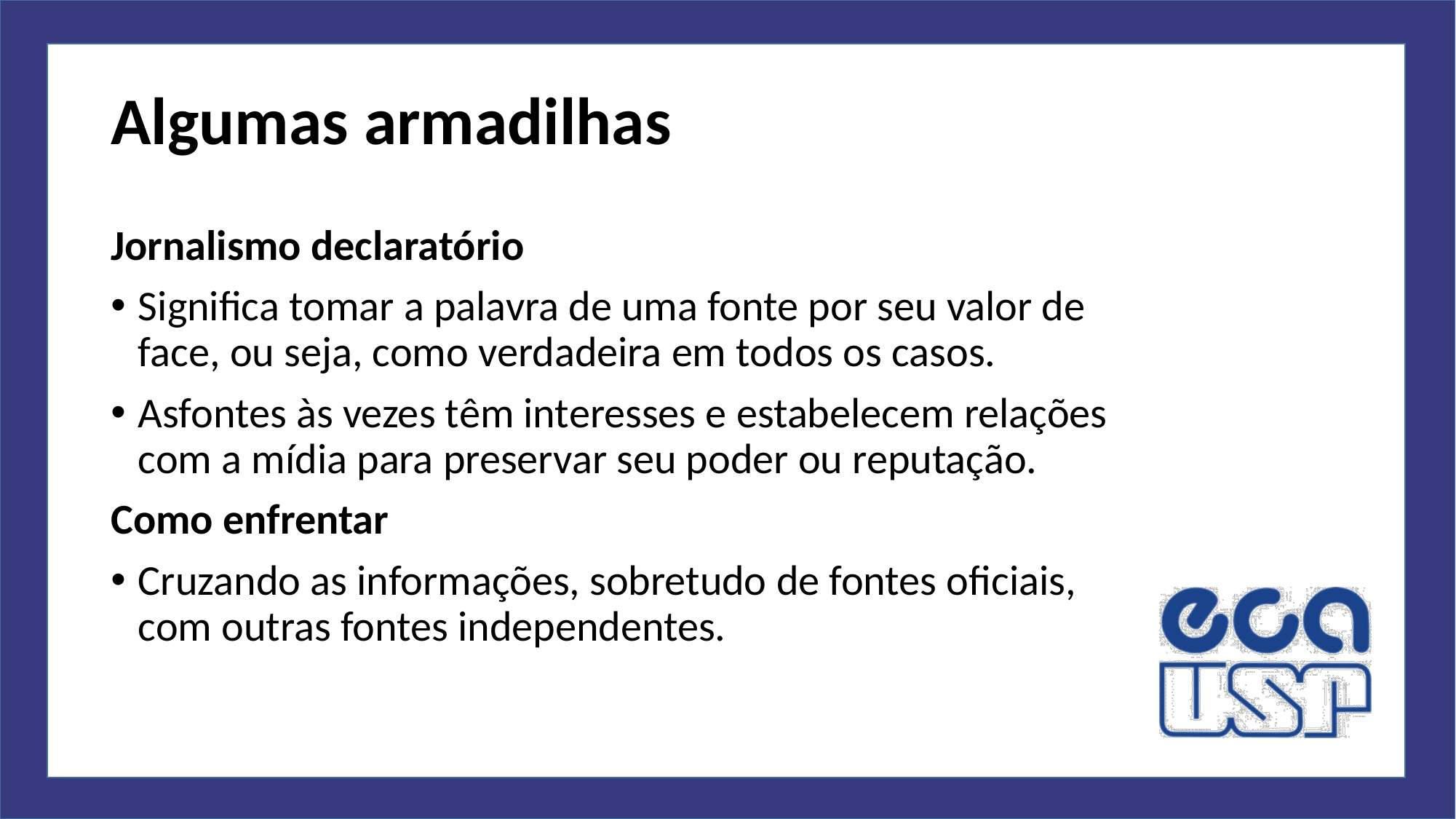

# Algumas armadilhas
Jornalismo declaratório
Significa tomar a palavra de uma fonte por seu valor de face, ou seja, como verdadeira em todos os casos.
Asfontes às vezes têm interesses e estabelecem relações com a mídia para preservar seu poder ou reputação.
Como enfrentar
Cruzando as informações, sobretudo de fontes oficiais, com outras fontes independentes.